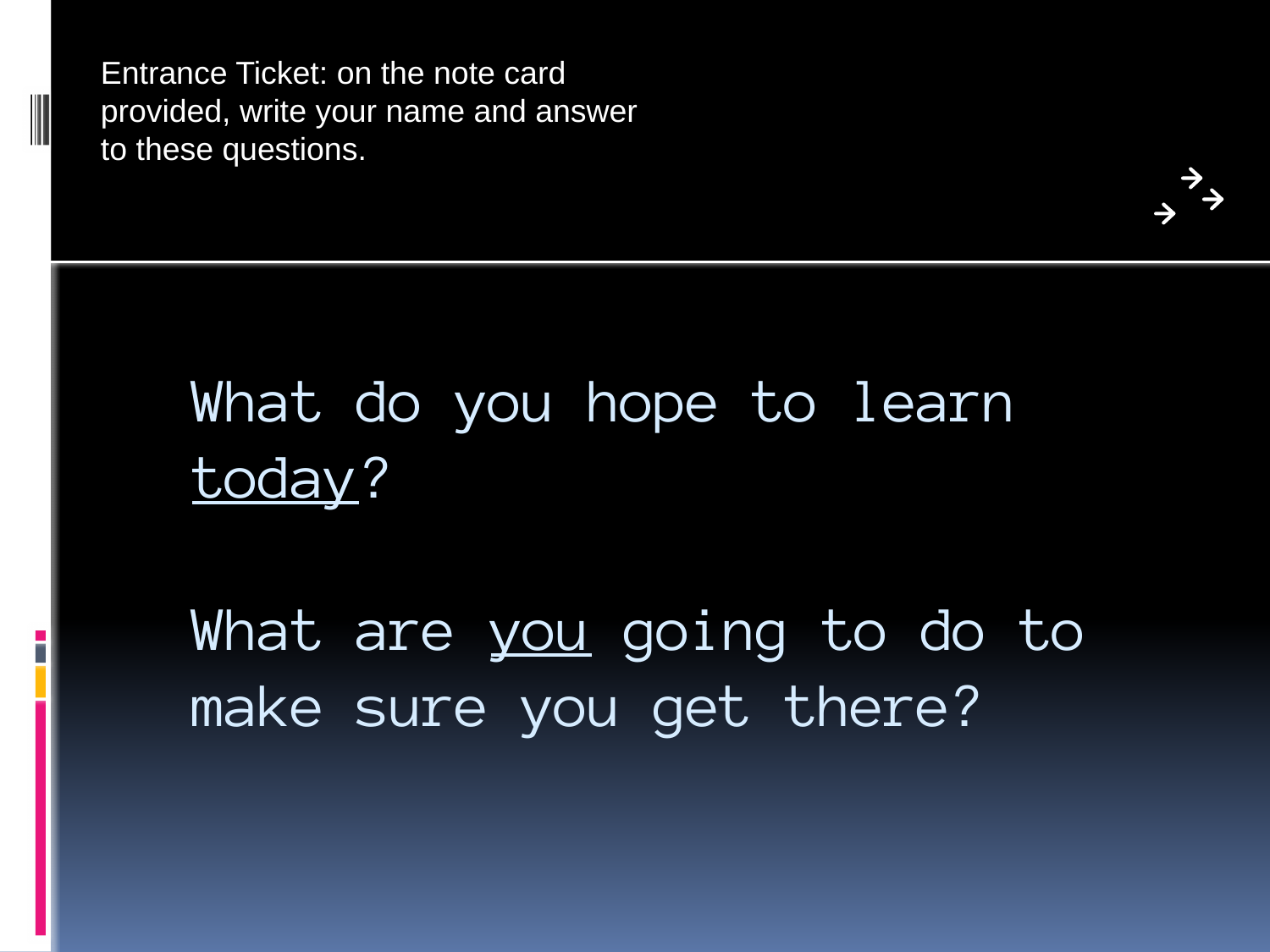

Entrance Ticket: on the note card provided, write your name and answer to these questions.
# What do you hope to learn today? What are you going to do to make sure you get there?